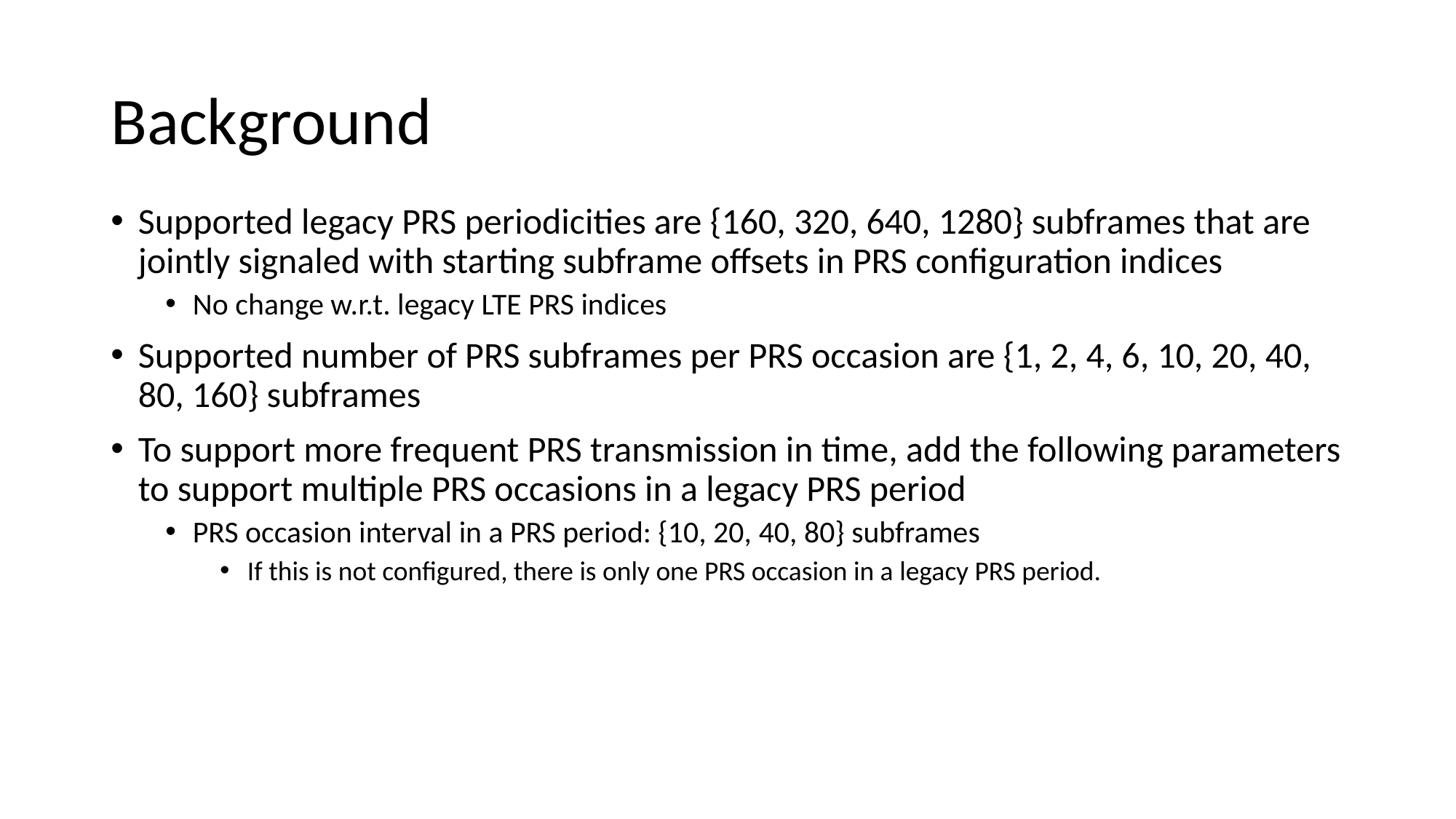

# Background
Supported legacy PRS periodicities are {160, 320, 640, 1280} subframes that are jointly signaled with starting subframe offsets in PRS configuration indices
No change w.r.t. legacy LTE PRS indices
Supported number of PRS subframes per PRS occasion are {1, 2, 4, 6, 10, 20, 40, 80, 160} subframes
To support more frequent PRS transmission in time, add the following parameters to support multiple PRS occasions in a legacy PRS period
PRS occasion interval in a PRS period: {10, 20, 40, 80} subframes
If this is not configured, there is only one PRS occasion in a legacy PRS period.